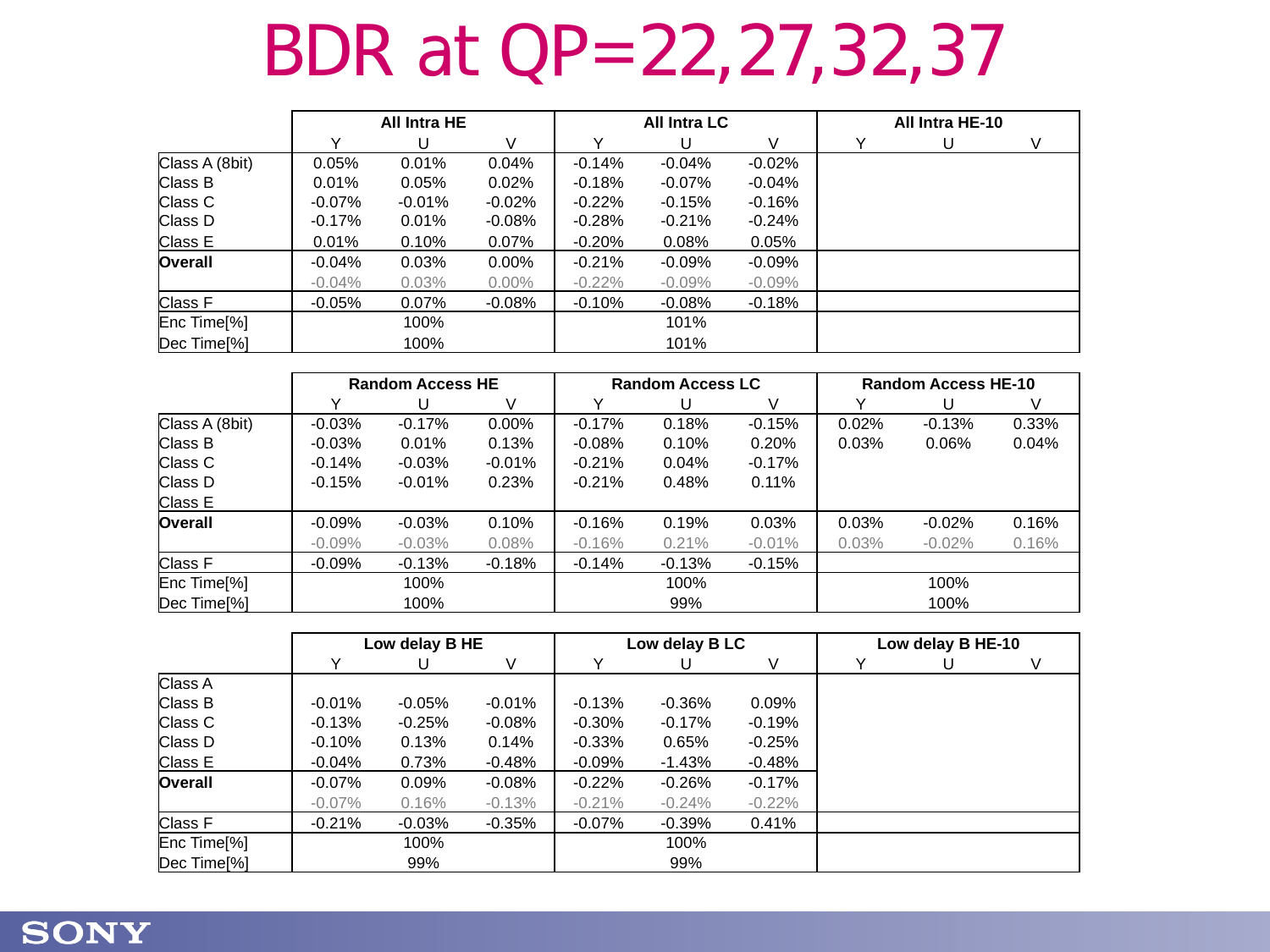

# BDR at QP=22,27,32,37
|  | All Intra HE |  |  | All Intra LC |  |  | All Intra HE-10 |  |  |
| --- | --- | --- | --- | --- | --- | --- | --- | --- | --- |
|  | Y | U | V | Y | U | V | Y | U | V |
| Class A (8bit) | 0.05% | 0.01% | 0.04% | -0.14% | -0.04% | -0.02% |  |  |  |
| Class B | 0.01% | 0.05% | 0.02% | -0.18% | -0.07% | -0.04% |  |  |  |
| Class C | -0.07% | -0.01% | -0.02% | -0.22% | -0.15% | -0.16% |  |  |  |
| Class D | -0.17% | 0.01% | -0.08% | -0.28% | -0.21% | -0.24% |  |  |  |
| Class E | 0.01% | 0.10% | 0.07% | -0.20% | 0.08% | 0.05% |  |  |  |
| Overall | -0.04% | 0.03% | 0.00% | -0.21% | -0.09% | -0.09% |  |  |  |
|  | -0.04% | 0.03% | 0.00% | -0.22% | -0.09% | -0.09% |  |  |  |
| Class F | -0.05% | 0.07% | -0.08% | -0.10% | -0.08% | -0.18% |  |  |  |
| Enc Time[%] | 100% |  |  | 101% |  |  |  |  |  |
| Dec Time[%] | 100% |  |  | 101% |  |  |  |  |  |
|  |  |  |  |  |  |  |  |  |  |
|  | Random Access HE |  |  | Random Access LC |  |  | Random Access HE-10 |  |  |
|  | Y | U | V | Y | U | V | Y | U | V |
| Class A (8bit) | -0.03% | -0.17% | 0.00% | -0.17% | 0.18% | -0.15% | 0.02% | -0.13% | 0.33% |
| Class B | -0.03% | 0.01% | 0.13% | -0.08% | 0.10% | 0.20% | 0.03% | 0.06% | 0.04% |
| Class C | -0.14% | -0.03% | -0.01% | -0.21% | 0.04% | -0.17% |  |  |  |
| Class D | -0.15% | -0.01% | 0.23% | -0.21% | 0.48% | 0.11% |  |  |  |
| Class E |  |  |  |  |  |  |  |  |  |
| Overall | -0.09% | -0.03% | 0.10% | -0.16% | 0.19% | 0.03% | 0.03% | -0.02% | 0.16% |
|  | -0.09% | -0.03% | 0.08% | -0.16% | 0.21% | -0.01% | 0.03% | -0.02% | 0.16% |
| Class F | -0.09% | -0.13% | -0.18% | -0.14% | -0.13% | -0.15% |  |  |  |
| Enc Time[%] | 100% |  |  | 100% |  |  | 100% |  |  |
| Dec Time[%] | 100% |  |  | 99% |  |  | 100% |  |  |
|  |  |  |  |  |  |  |  |  |  |
|  | Low delay B HE |  |  | Low delay B LC |  |  | Low delay B HE-10 |  |  |
|  | Y | U | V | Y | U | V | Y | U | V |
| Class A |  |  |  |  |  |  |  |  |  |
| Class B | -0.01% | -0.05% | -0.01% | -0.13% | -0.36% | 0.09% |  |  |  |
| Class C | -0.13% | -0.25% | -0.08% | -0.30% | -0.17% | -0.19% |  |  |  |
| Class D | -0.10% | 0.13% | 0.14% | -0.33% | 0.65% | -0.25% |  |  |  |
| Class E | -0.04% | 0.73% | -0.48% | -0.09% | -1.43% | -0.48% |  |  |  |
| Overall | -0.07% | 0.09% | -0.08% | -0.22% | -0.26% | -0.17% |  |  |  |
|  | -0.07% | 0.16% | -0.13% | -0.21% | -0.24% | -0.22% |  |  |  |
| Class F | -0.21% | -0.03% | -0.35% | -0.07% | -0.39% | 0.41% |  |  |  |
| Enc Time[%] | 100% |  |  | 100% |  |  |  |  |  |
| Dec Time[%] | 99% |  |  | 99% |  |  |  |  |  |